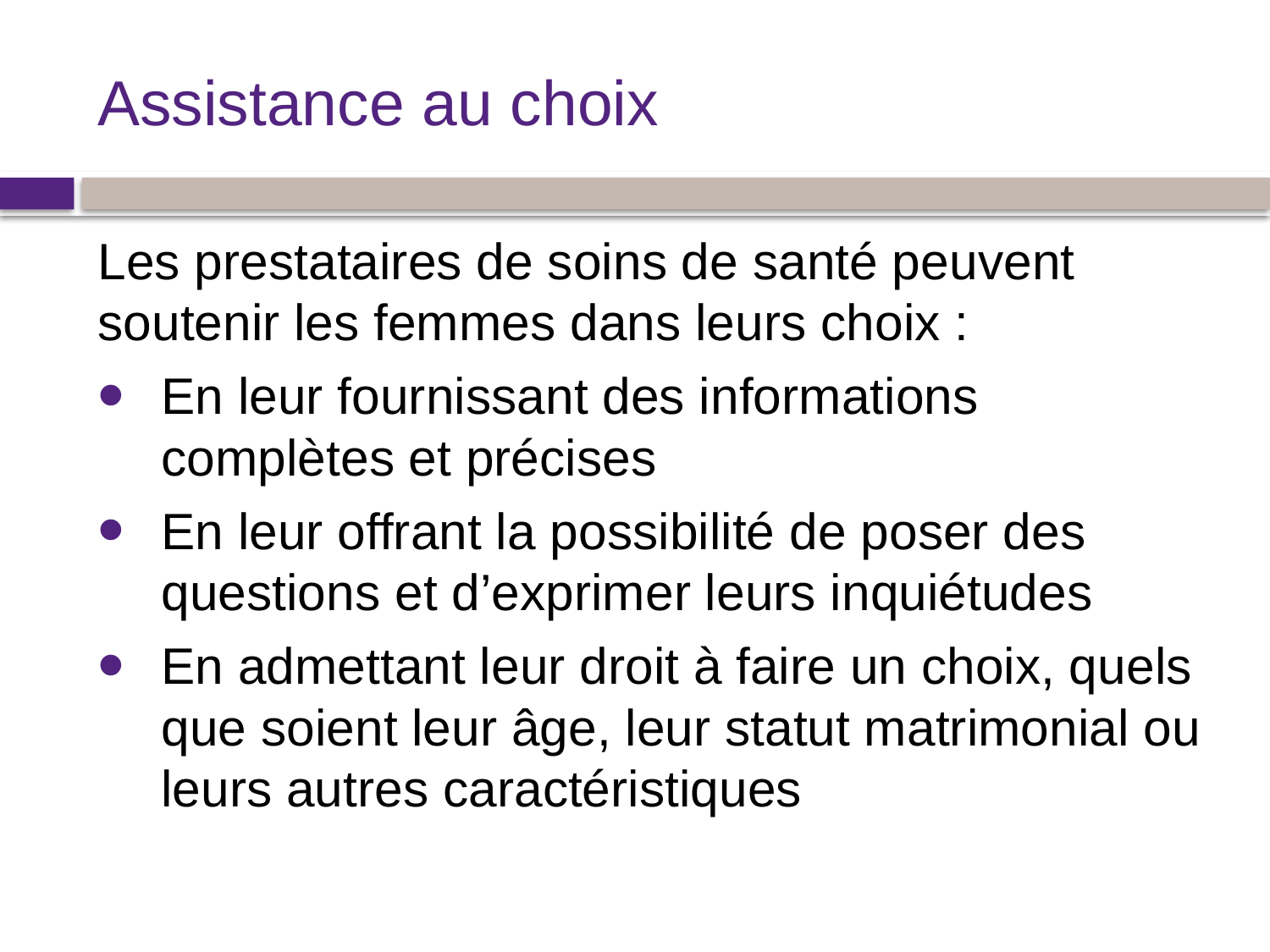

# Assistance au choix
Les prestataires de soins de santé peuvent soutenir les femmes dans leurs choix :
En leur fournissant des informations complètes et précises
En leur offrant la possibilité de poser des questions et d’exprimer leurs inquiétudes
En admettant leur droit à faire un choix, quels que soient leur âge, leur statut matrimonial ou leurs autres caractéristiques